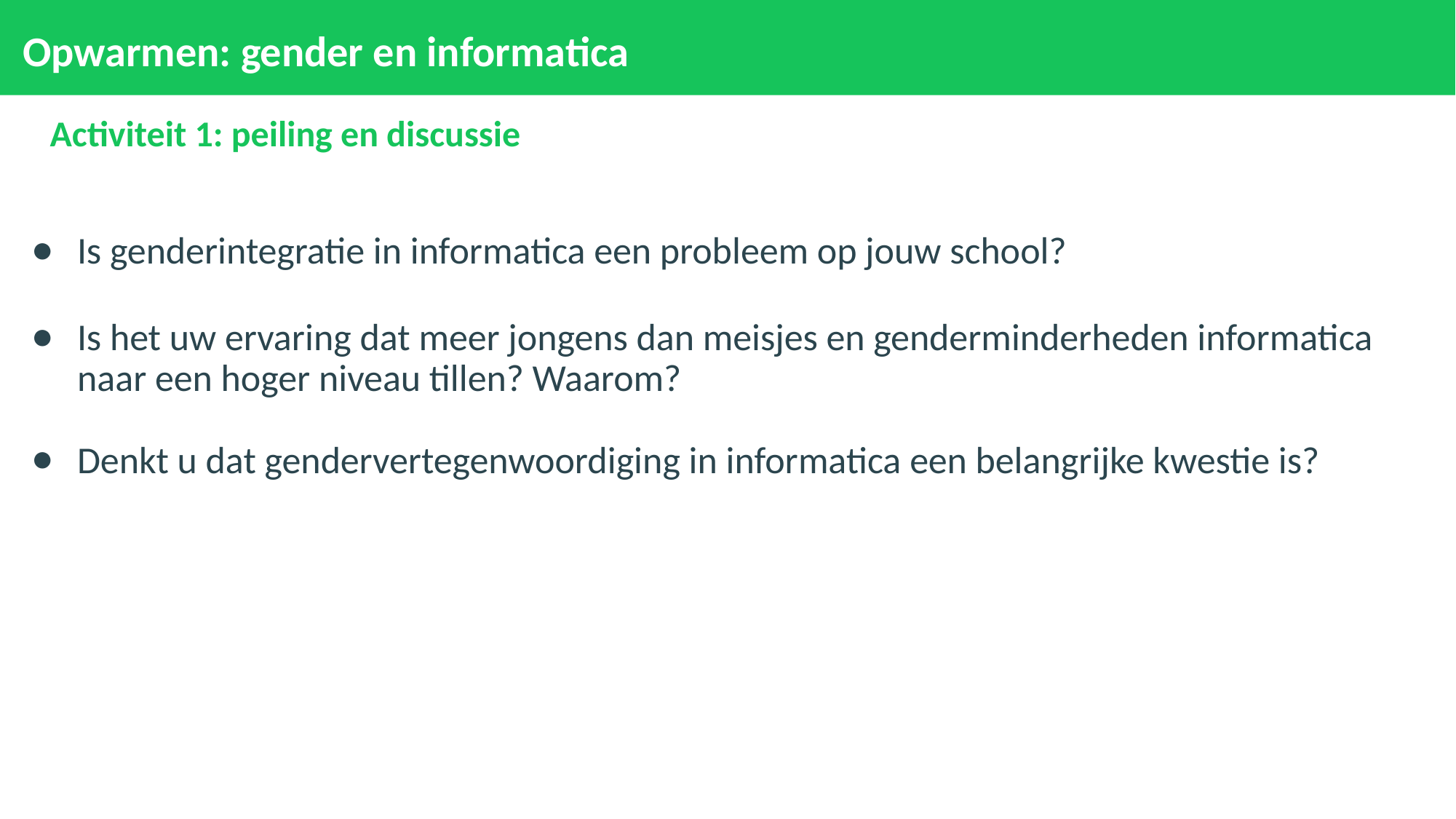

# Opwarmen: gender en informatica
Activiteit 1: peiling en discussie
Is genderintegratie in informatica een probleem op jouw school?
Is het uw ervaring dat meer jongens dan meisjes en genderminderheden informatica naar een hoger niveau tillen? Waarom?
Denkt u dat gendervertegenwoordiging in informatica een belangrijke kwestie is?